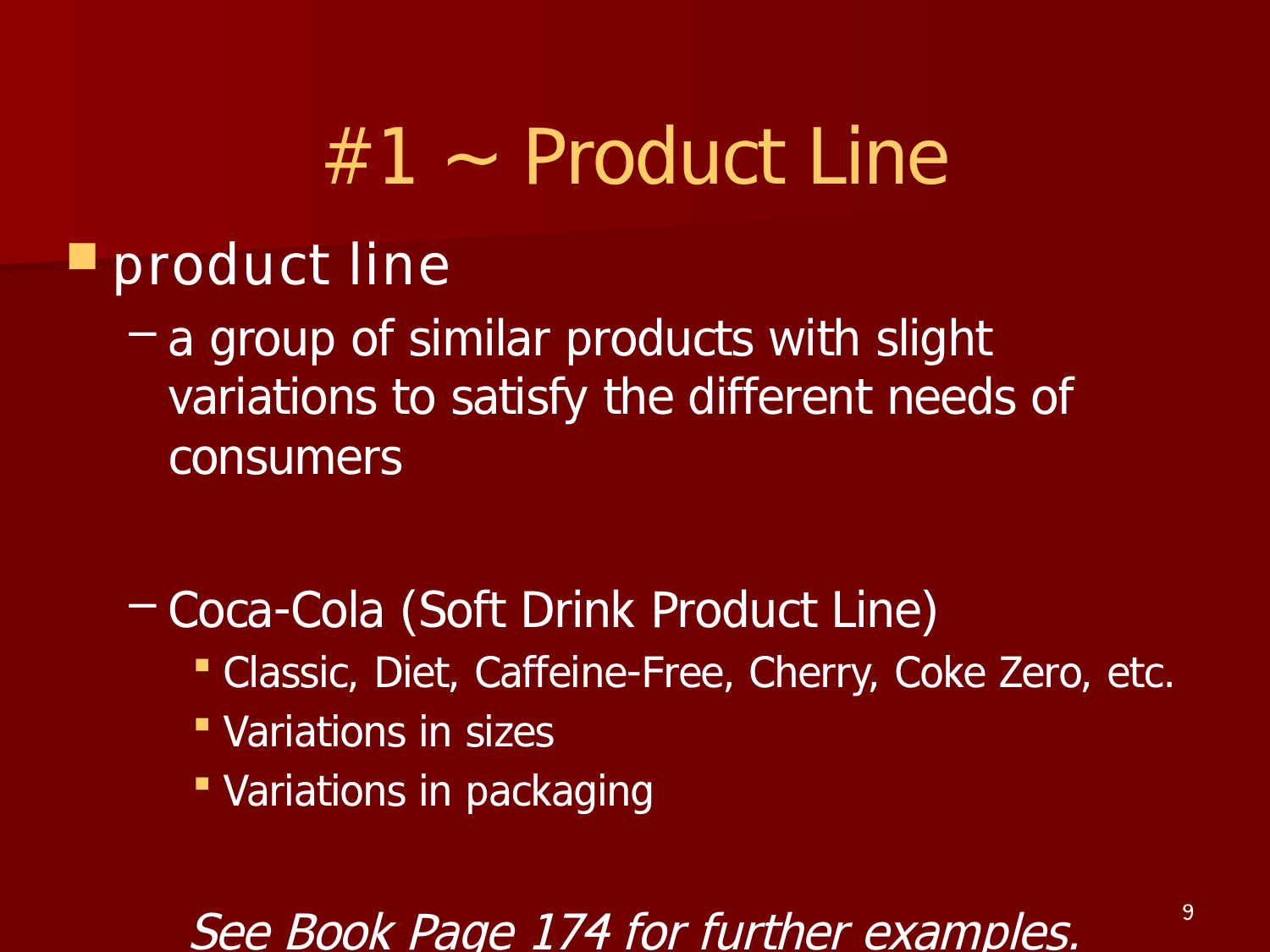

# #1 ~ Product Line
product line
a group of similar products with slight variations to satisfy the different needs of consumers

Coca-Cola (Soft Drink Product Line)
Classic, Diet, Caffeine-Free, Cherry, Coke Zero, etc.
Variations in sizes
Variations in packaging

See Book Page 174 for further examples.
9